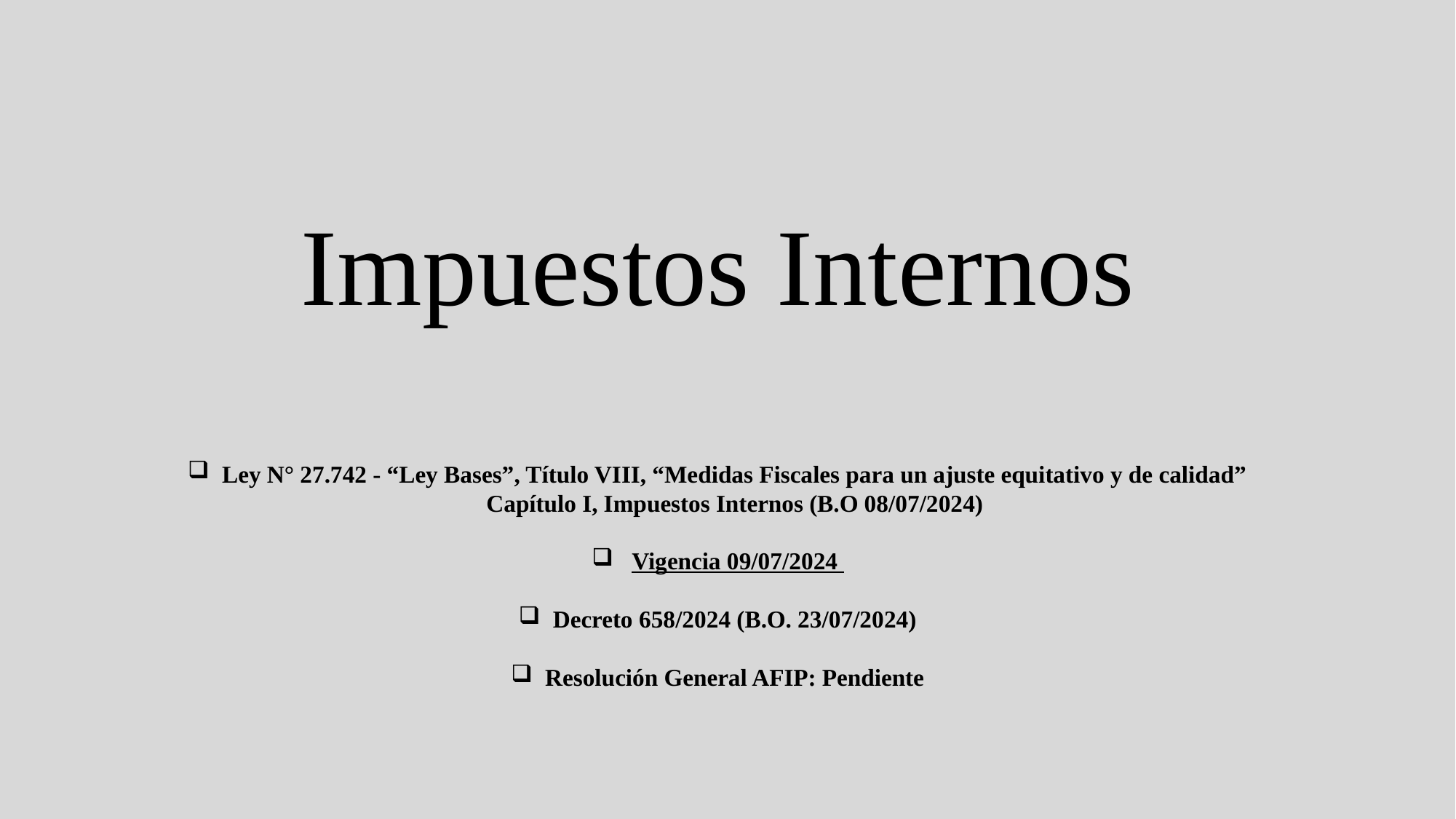

Impuestos Internos

Ley N° 27.742 - “Ley Bases”, Título VIII, “Medidas Fiscales para un ajuste equitativo y de calidad” Capítulo I, Impuestos Internos (B.O 08/07/2024)

 Vigencia 09/07/2024

Decreto 658/2024 (B.O. 23/07/2024)

Resolución General AFIP: Pendiente